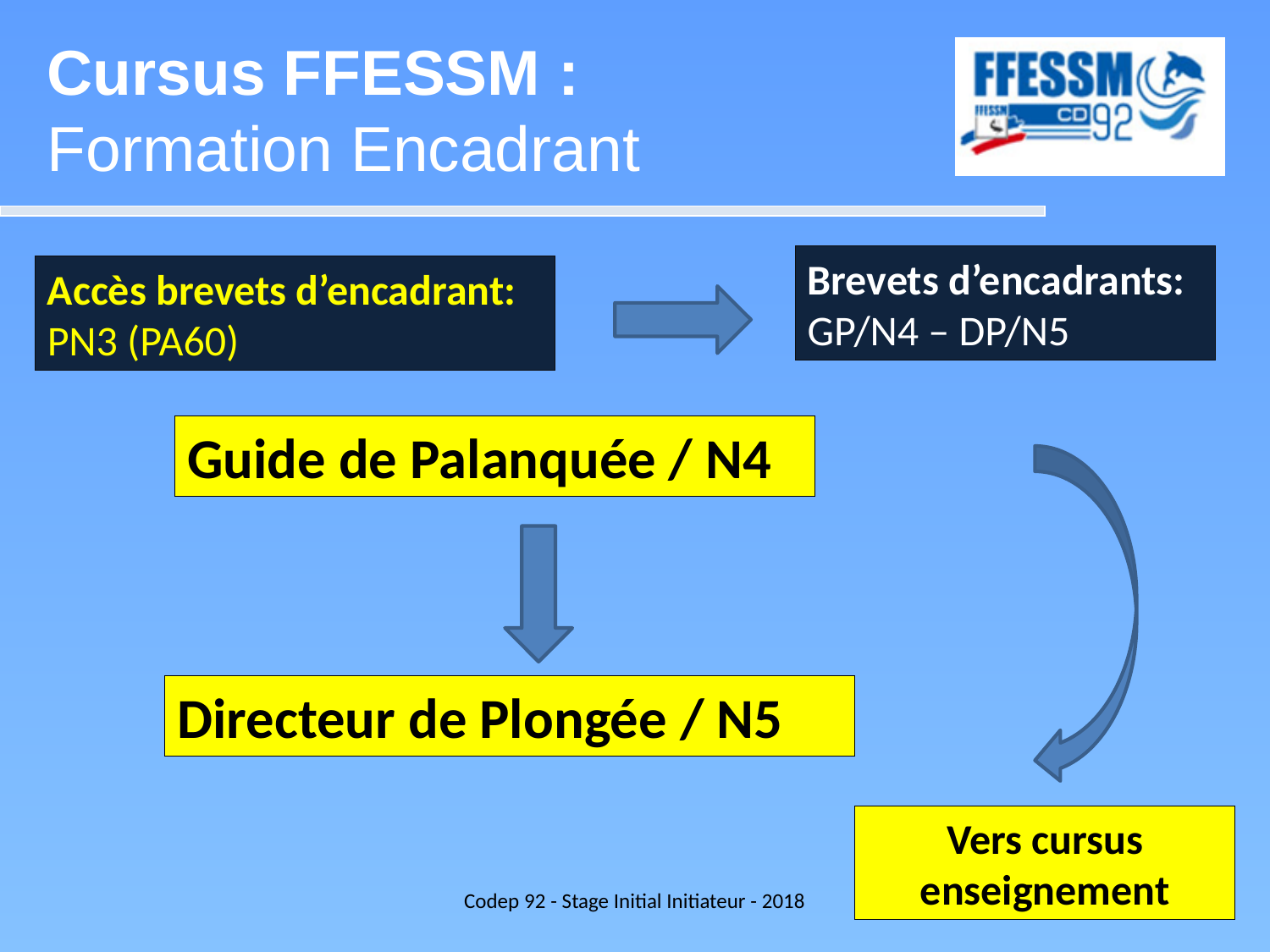

Cursus FFESSM :
Formation Encadrant
Brevets d’encadrants:
GP/N4 – DP/N5
Accès brevets d’encadrant:
PN3 (PA60)

Guide de Palanquée / N4

Directeur de Plongée / N5
Vers cursus enseignement
Codep 92 - Stage Initial Initiateur - 2018
7